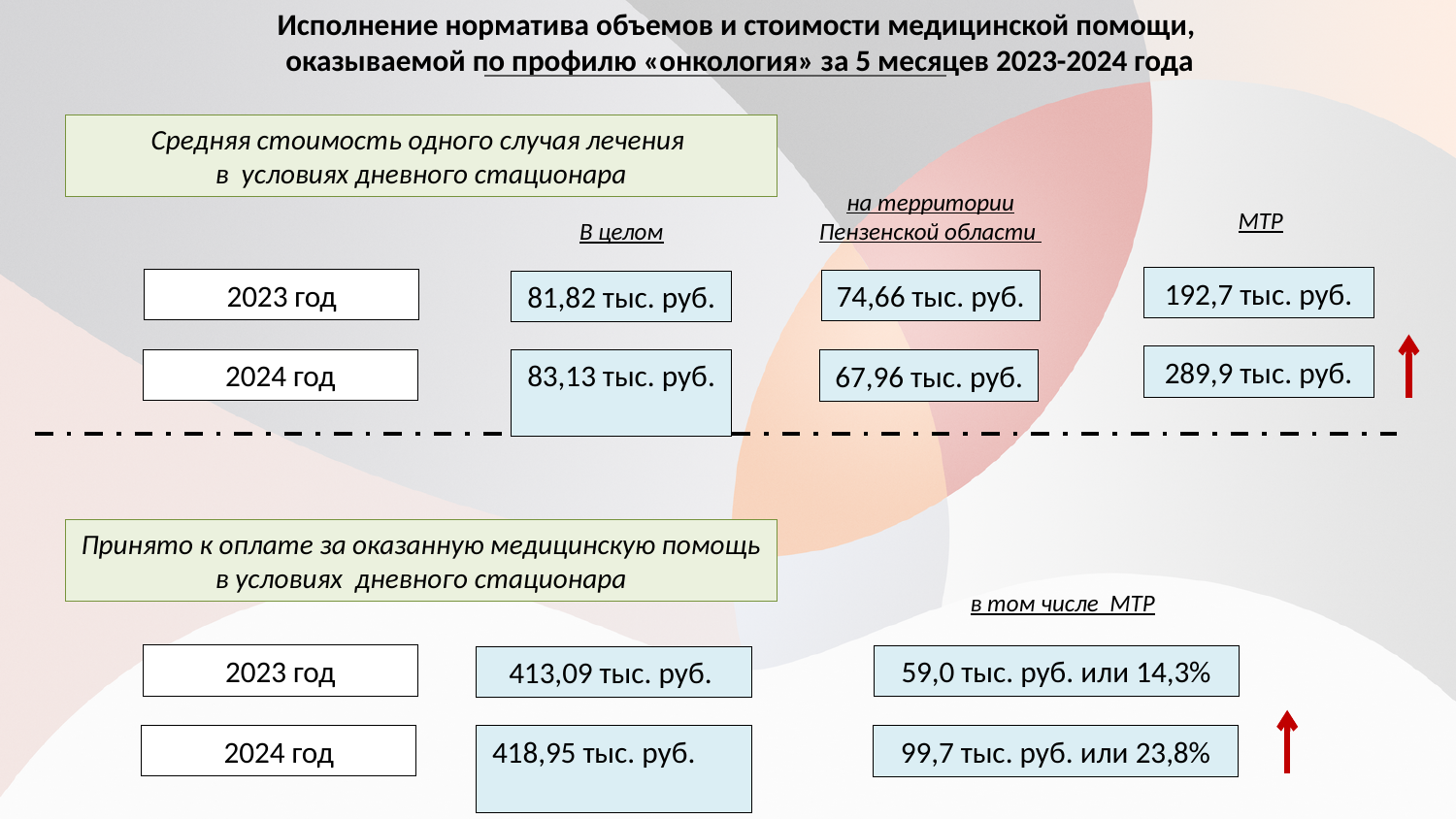

# Исполнение норматива объемов и стоимости медицинской помощи, оказываемой по профилю «онкология» за 5 месяцев 2023-2024 года
Средняя стоимость одного случая лечения
в  условиях дневного стационара
на территории Пензенской области
МТР
В целом
192,7 тыс. руб.
2023 год
74,66 тыс. руб.
81,82 тыс. руб.
289,9 тыс. руб.
2024 год
83,13 тыс. руб.
67,96 тыс. руб.
Принято к оплате за оказанную медицинскую помощь в условиях  дневного стационара
в том числе  МТР
2023 год
59,0 тыс. руб. или 14,3%
413,09 тыс. руб.

2024 год
418,95 тыс. руб.
99,7 тыс. руб. или 23,8%